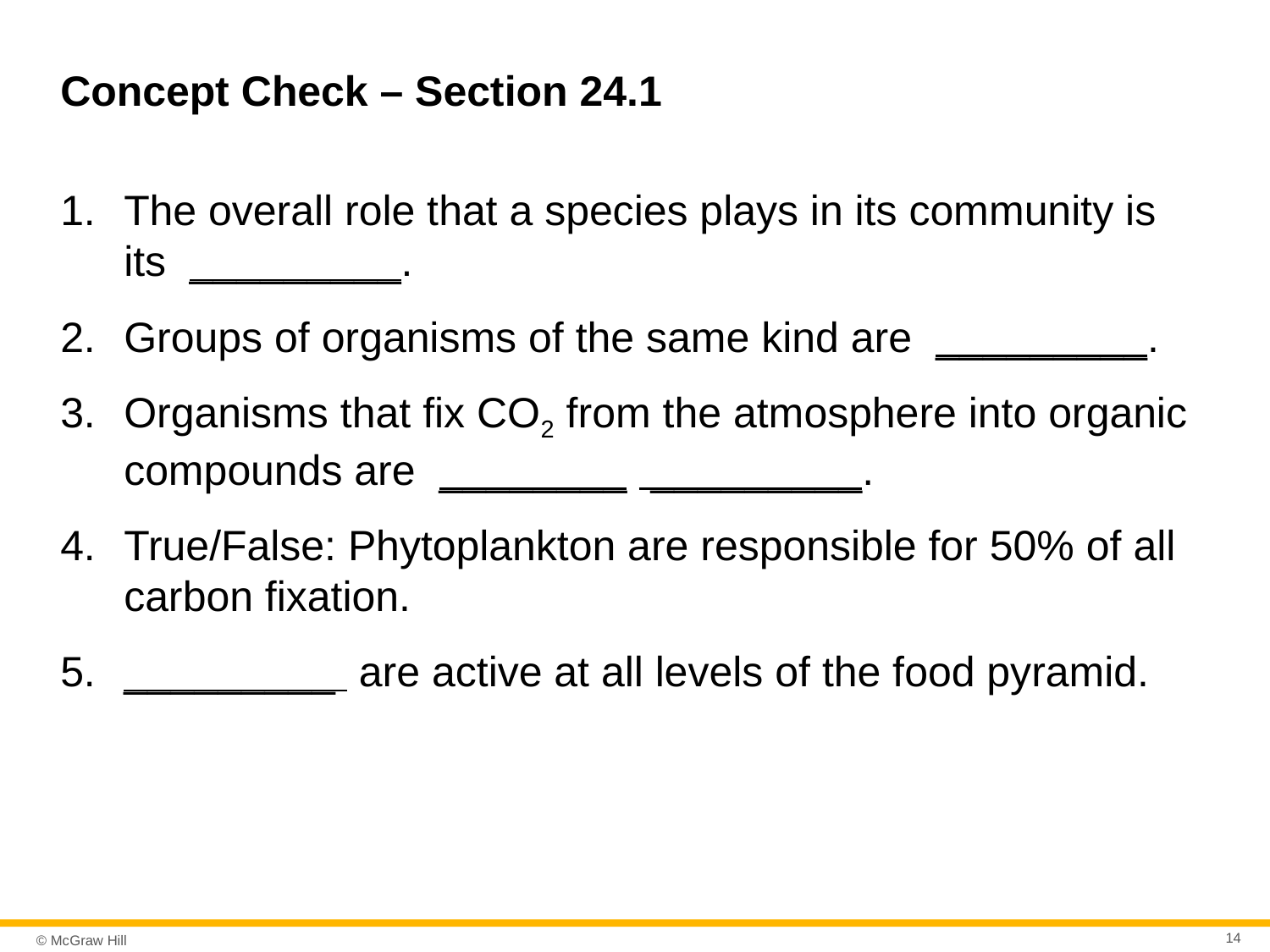

# Concept Check – Section 24.1
The overall role that a species plays in its community is its__________.
Groups of organisms of the same kind are__________.
Organisms that fix CO2 from the atmosphere into organic compounds are_________  _________.
True/False: Phytoplankton are responsible for 50% of all carbon fixation.
_________  are active at all levels of the food pyramid.